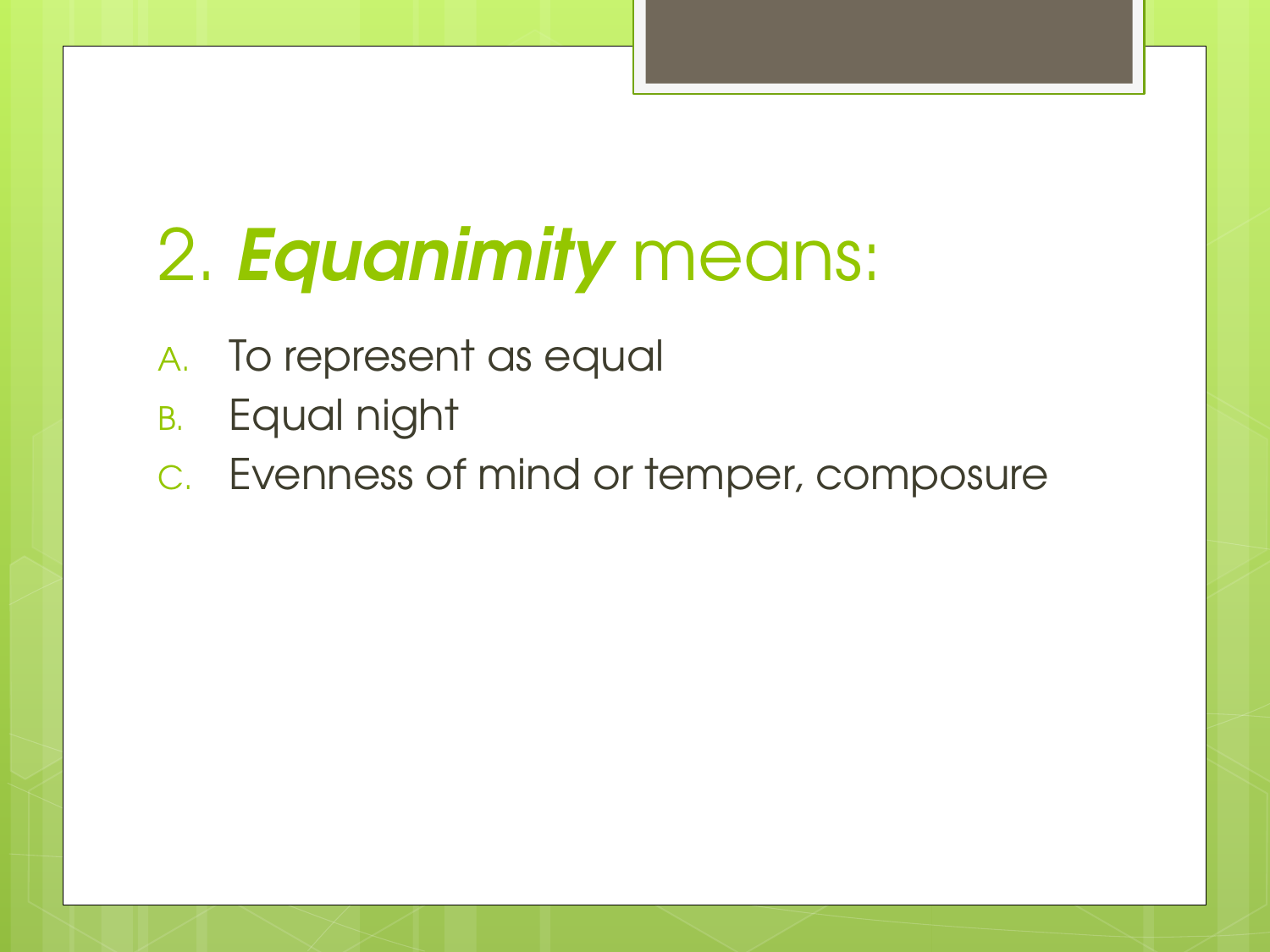

# 2. Equanimity means:
To represent as equal
Equal night
Evenness of mind or temper, composure